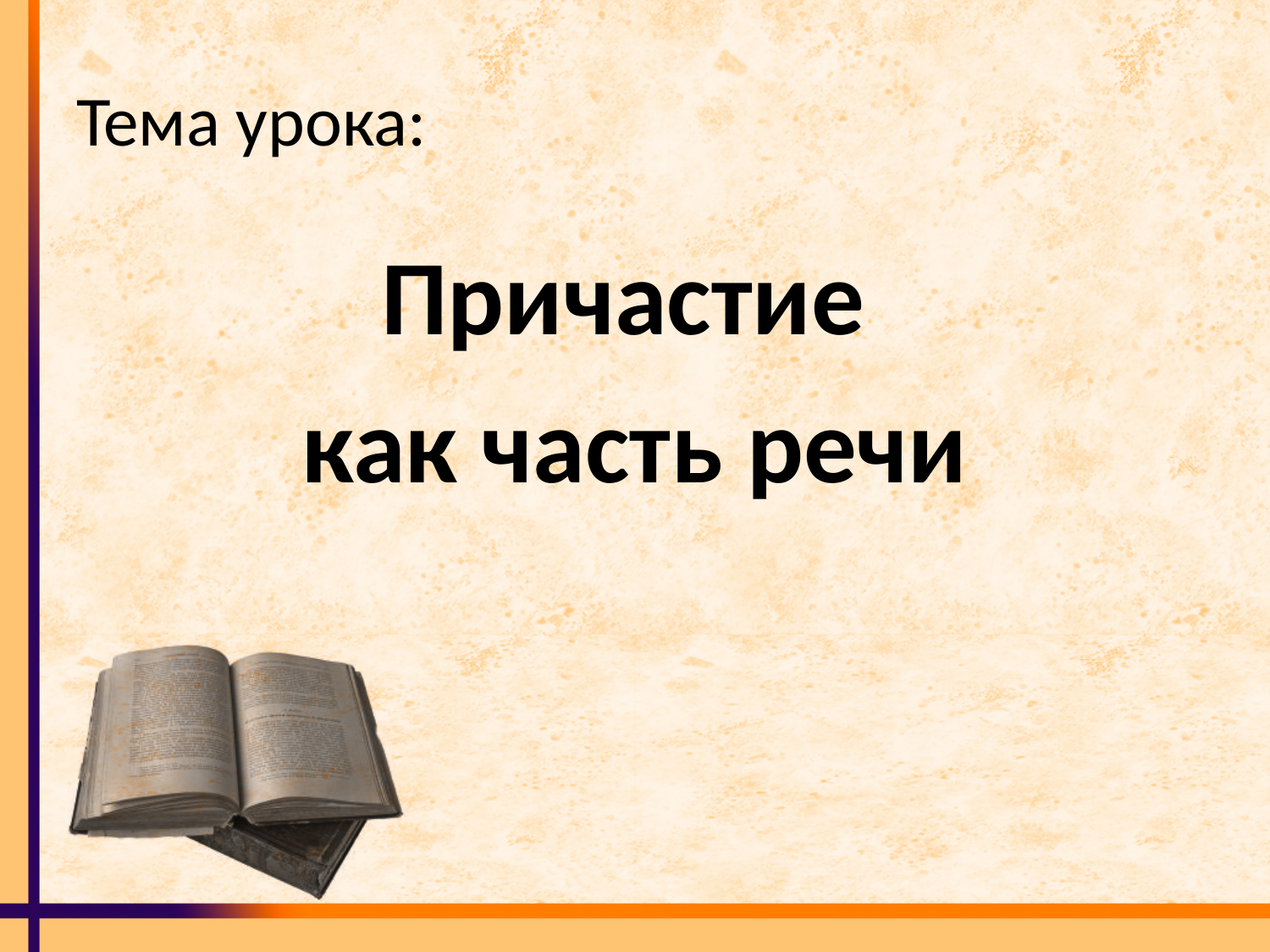

# Тема урока:
Причастие
как часть речи